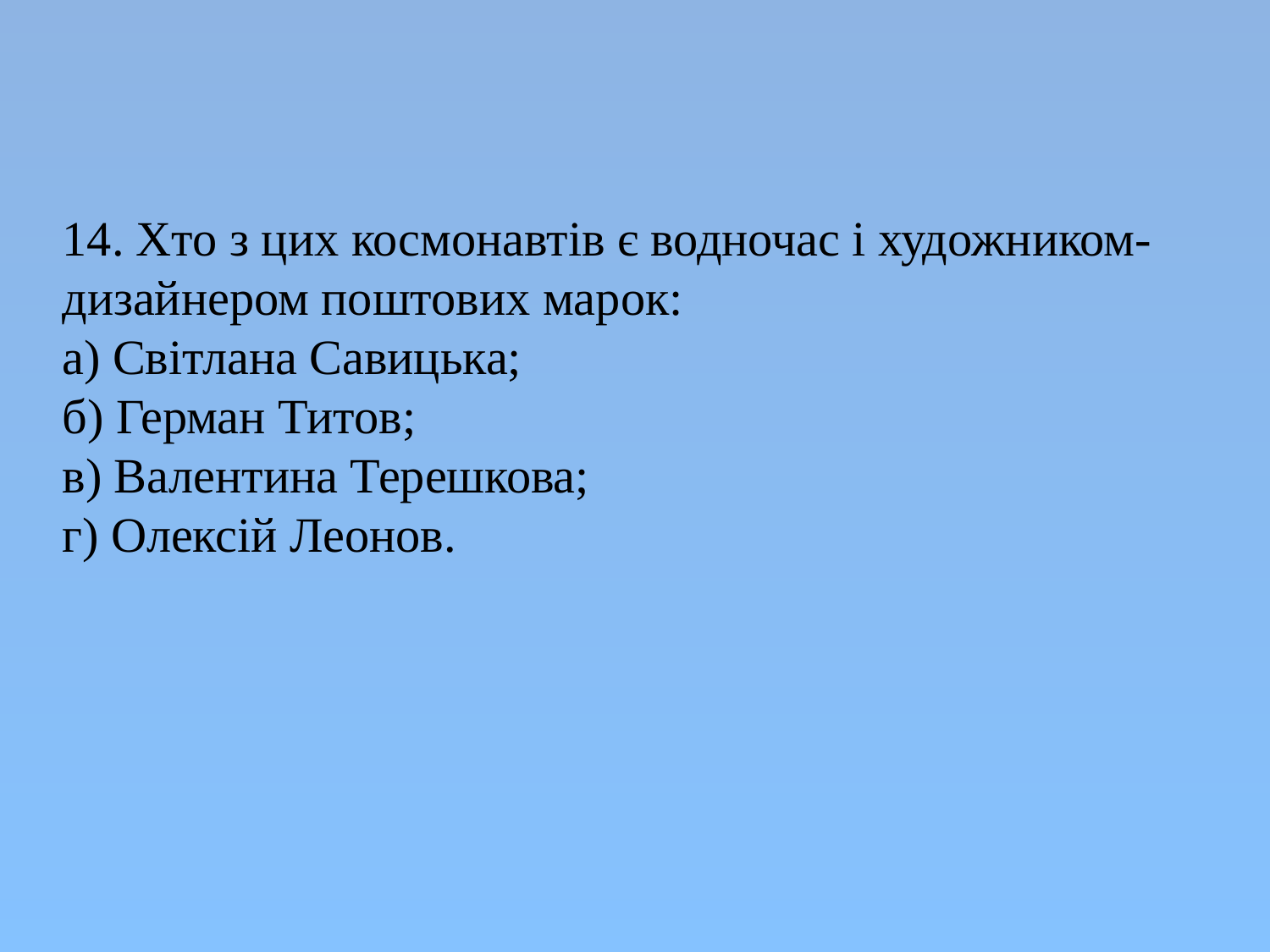

14. Хто з цих космонавтів є водночас і художником-дизайнером поштових марок:
а) Світлана Савицька;
б) Герман Титов;
в) Валентина Терешкова;
г) Олексій Леонов.